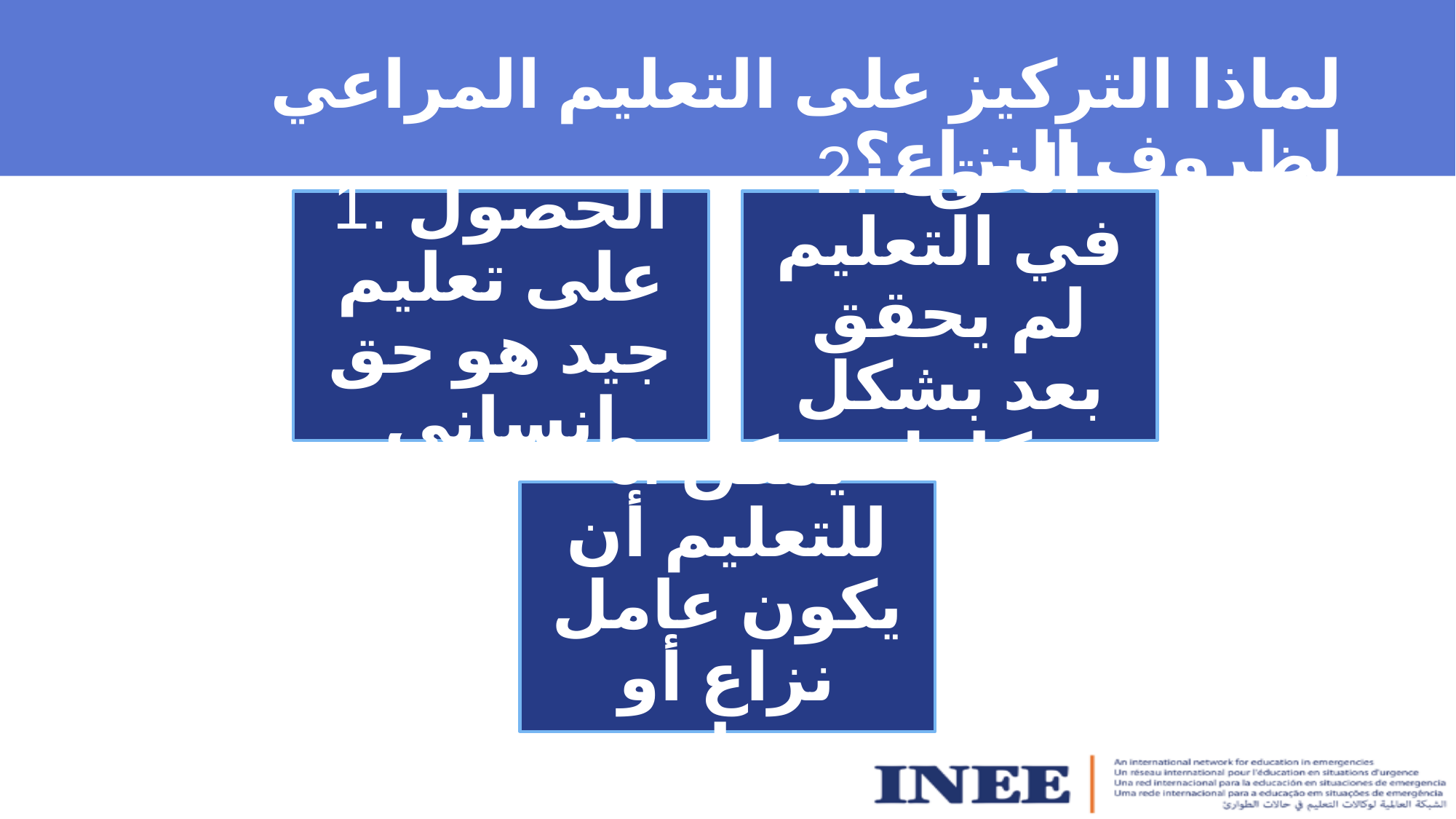

لماذا التركيز على التعليم المراعي لظروف النزاع؟
#
1. الحصول على تعليم جيد هو حق إنساني
2. . الحق في التعليم لم يحقق بعد بشكل كامل
3. يمكن للتعليم أن يكون عامل نزاع أو سِلم